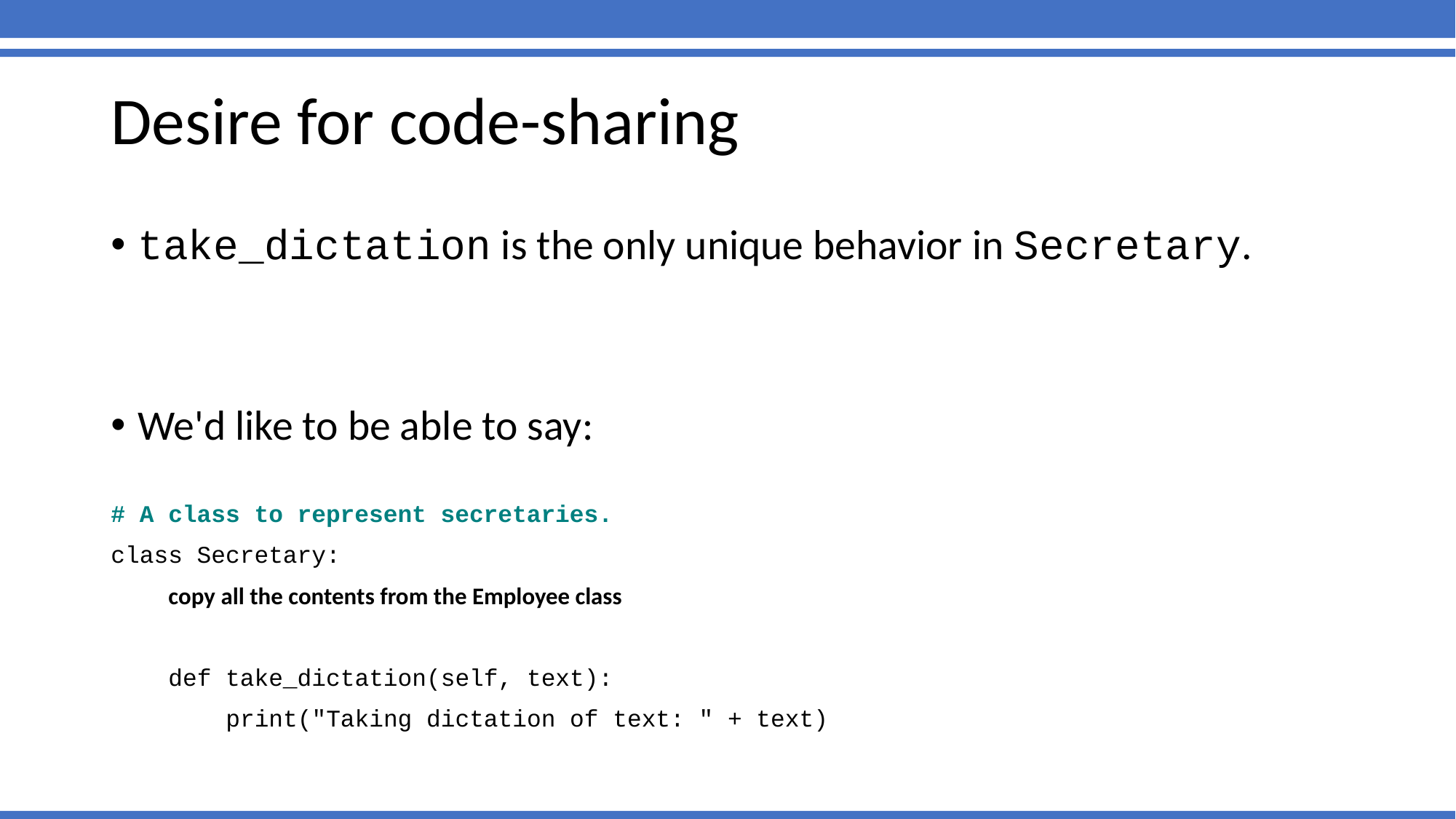

Desire for code-sharing
take_dictation is the only unique behavior in Secretary.

We'd like to be able to say:

# A class to represent secretaries.
class Secretary:
    copy all the contents from the Employee class

    def take_dictation(self, text):
        print("Taking dictation of text: " + text)